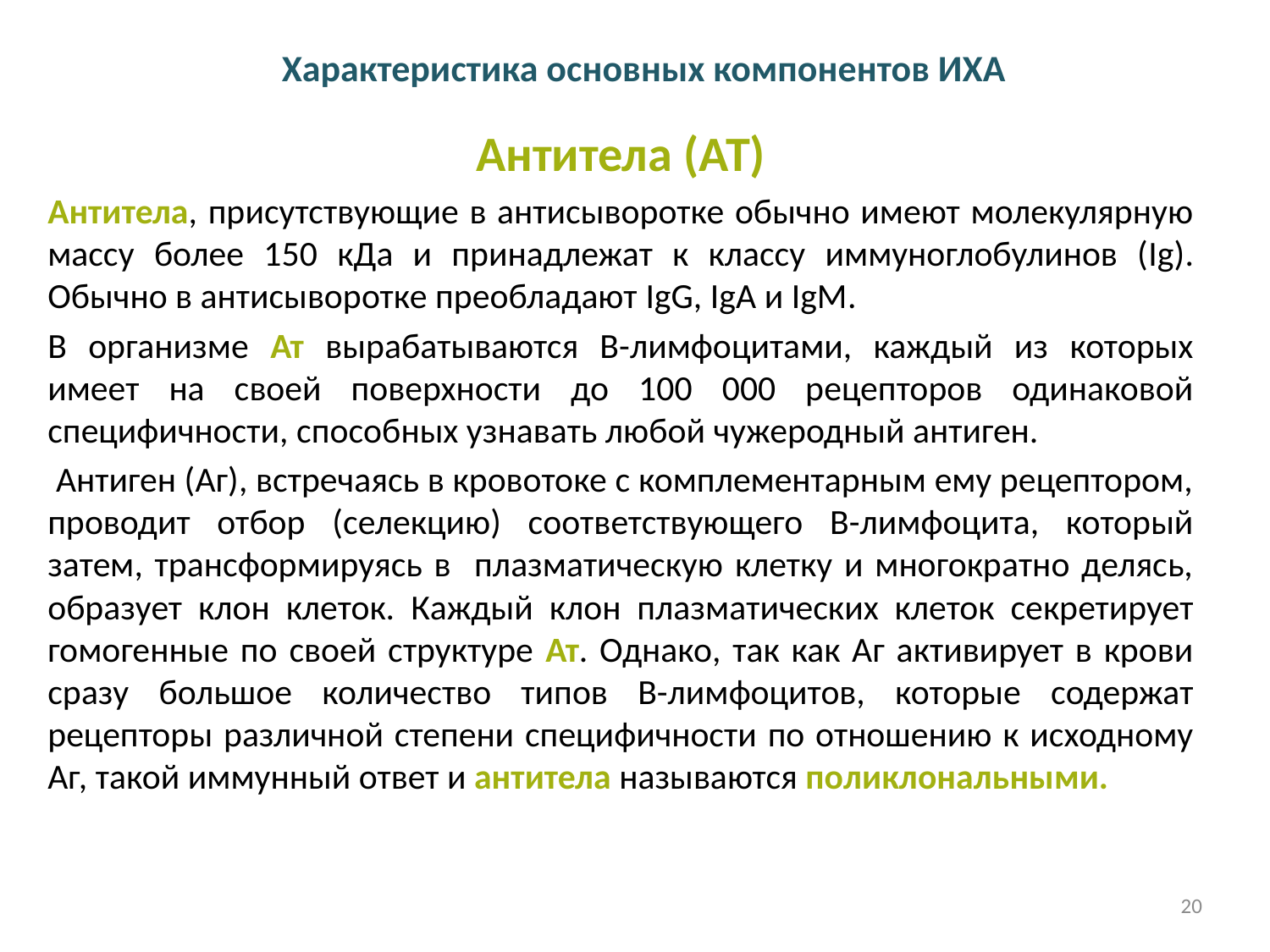

# Характеристика основных компонентов ИХА
Антитела (АТ)
Антитела, присутствующие в антисыворотке обычно имеют молекулярную массу более 150 кДа и принадлежат к классу иммуноглобулинов (Ig). Обычно в антисыворотке преобладают IgG, IgA и IgM.
В организме Ат вырабатываются В-лимфоцитами, каждый из которых имеет на своей поверхности до 100 000 рецепторов одинаковой специфичности, способных узнавать любой чужеродный антиген.
 Антиген (Аг), встречаясь в кровотоке с комплементарным ему рецептором, проводит отбор (селекцию) соответствующего В-лимфоцита, который затем, трансформируясь в  плазматическую клетку и многократно делясь, образует клон клеток. Каждый клон плазматических клеток секретирует гомогенные по своей структуре Ат. Однако, так как Аг активирует в крови сразу большое количество типов В-лимфоцитов, которые содержат рецепторы различной степени специфичности по отношению к исходному Аг, такой иммунный ответ и антитела называются поликлональными.
20